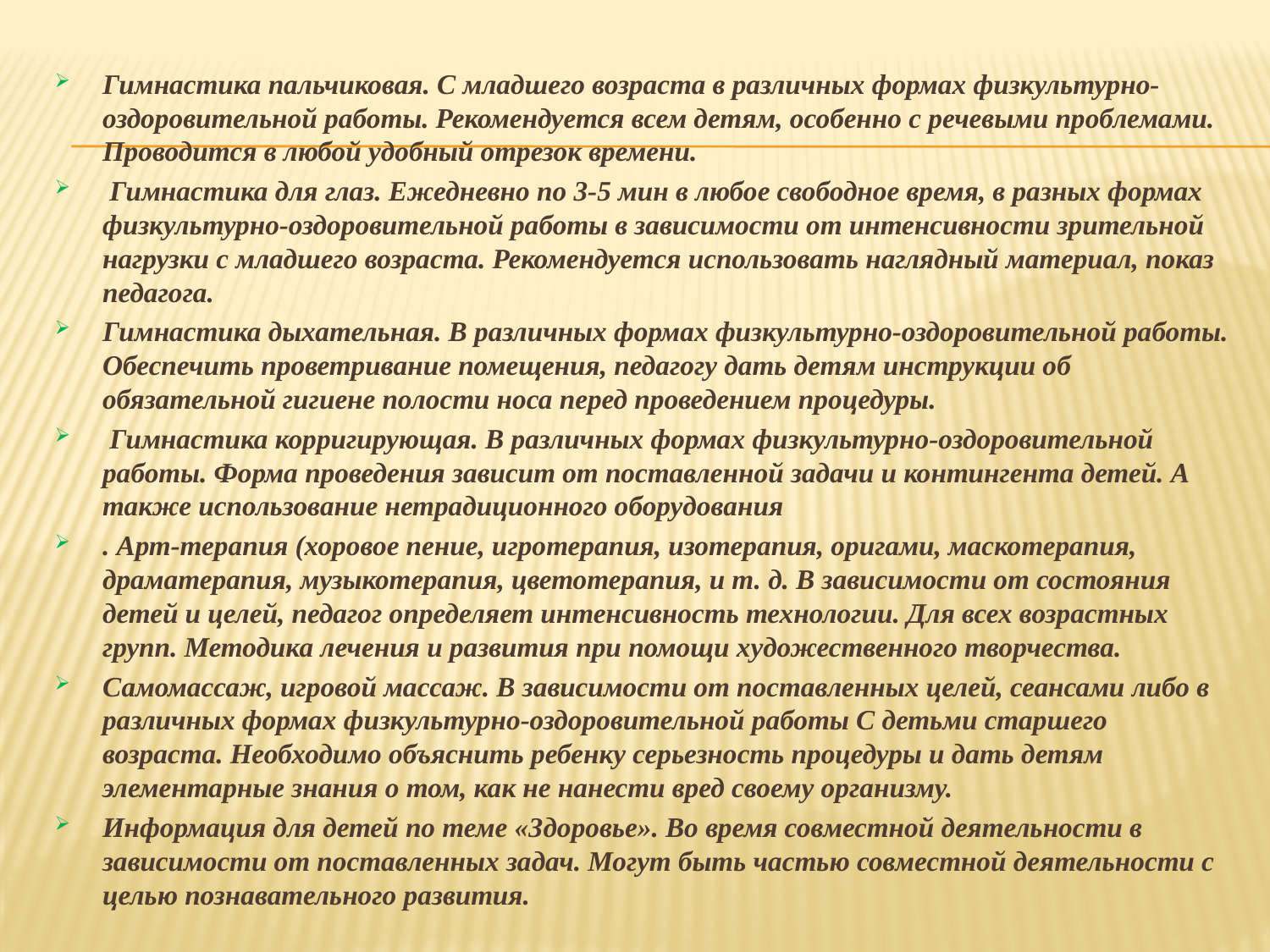

Гимнастика пальчиковая. С младшего возраста в различных формах физкультурно-оздоровительной работы. Рекомендуется всем детям, особенно с речевыми проблемами. Проводится в любой удобный отрезок времени.
 Гимнастика для глаз. Ежедневно по 3-5 мин в любое свободное время, в разных формах физкультурно-оздоровительной работы в зависимости от интенсивности зрительной нагрузки с младшего возраста. Рекомендуется использовать наглядный материал, показ педагога.
Гимнастика дыхательная. В различных формах физкультурно-оздоровительной работы. Обеспечить проветривание помещения, педагогу дать детям инструкции об обязательной гигиене полости носа перед проведением процедуры.
 Гимнастика корригирующая. В различных формах физкультурно-оздоровительной работы. Форма проведения зависит от поставленной задачи и контингента детей. А также использование нетрадиционного оборудования
. Арт-терапия (хоровое пение, игротерапия, изотерапия, оригами, маскотерапия, драматерапия, музыкотерапия, цветотерапия, и т. д. В зависимости от состояния детей и целей, педагог определяет интенсивность технологии. Для всех возрастных групп. Методика лечения и развития при помощи художественного творчества.
Самомассаж, игровой массаж. В зависимости от поставленных целей, сеансами либо в различных формах физкультурно-оздоровительной работы С детьми старшего возраста. Необходимо объяснить ребенку серьезность процедуры и дать детям элементарные знания о том, как не нанести вред своему организму.
Информация для детей по теме «Здоровье». Во время совместной деятельности в зависимости от поставленных задач. Могут быть частью совместной деятельности с целью познавательного развития.